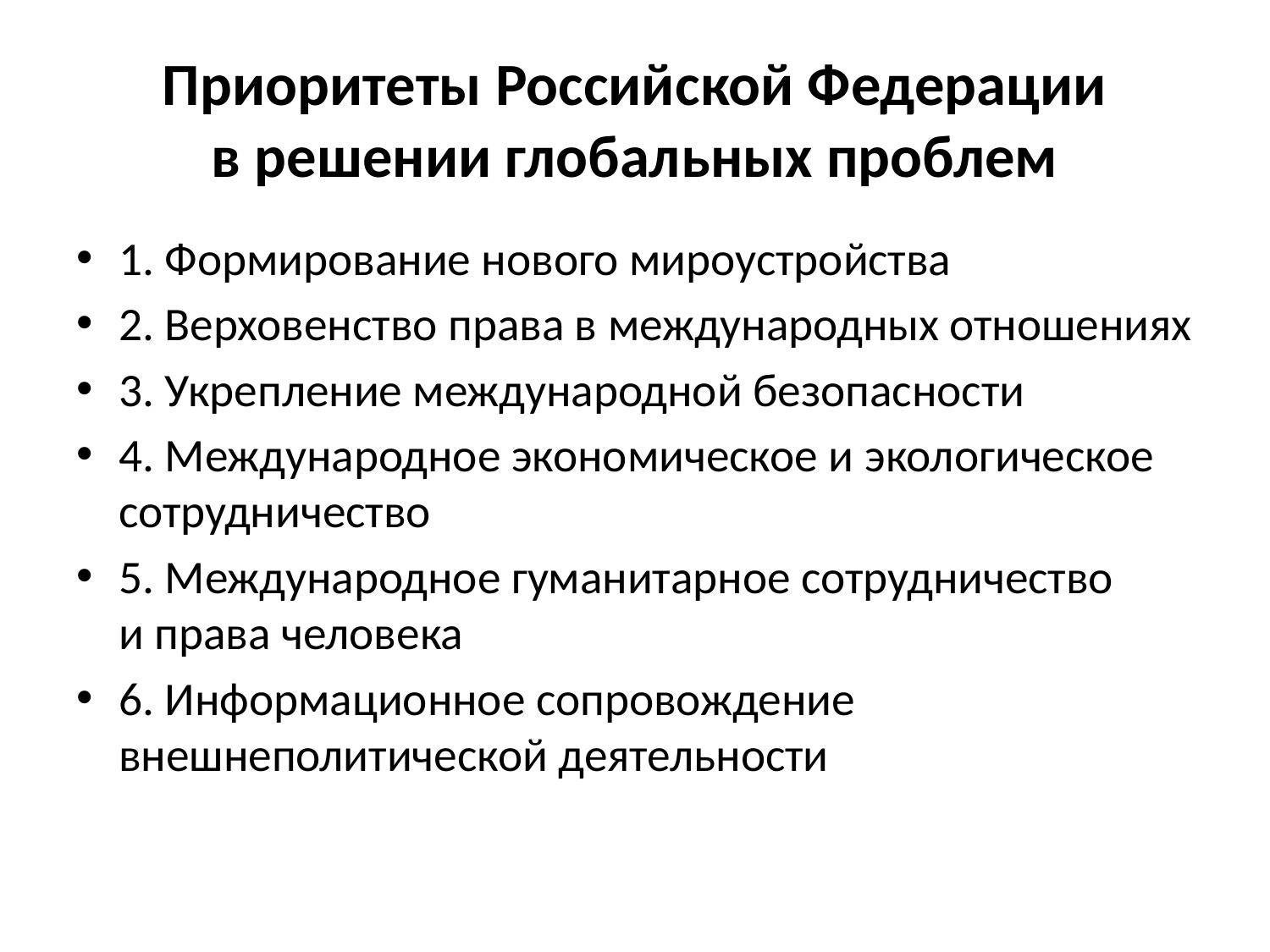

# Приоритеты Российской Федерации в решении глобальных проблем
1. Формирование нового мироустройства
2. Верховенство права в международных отношениях
3. Укрепление международной безопасности
4. Международное экономическое и экологическое сотрудничество
5. Международное гуманитарное сотрудничество и права человека
6. Информационное сопровождение внешнеполитической деятельности